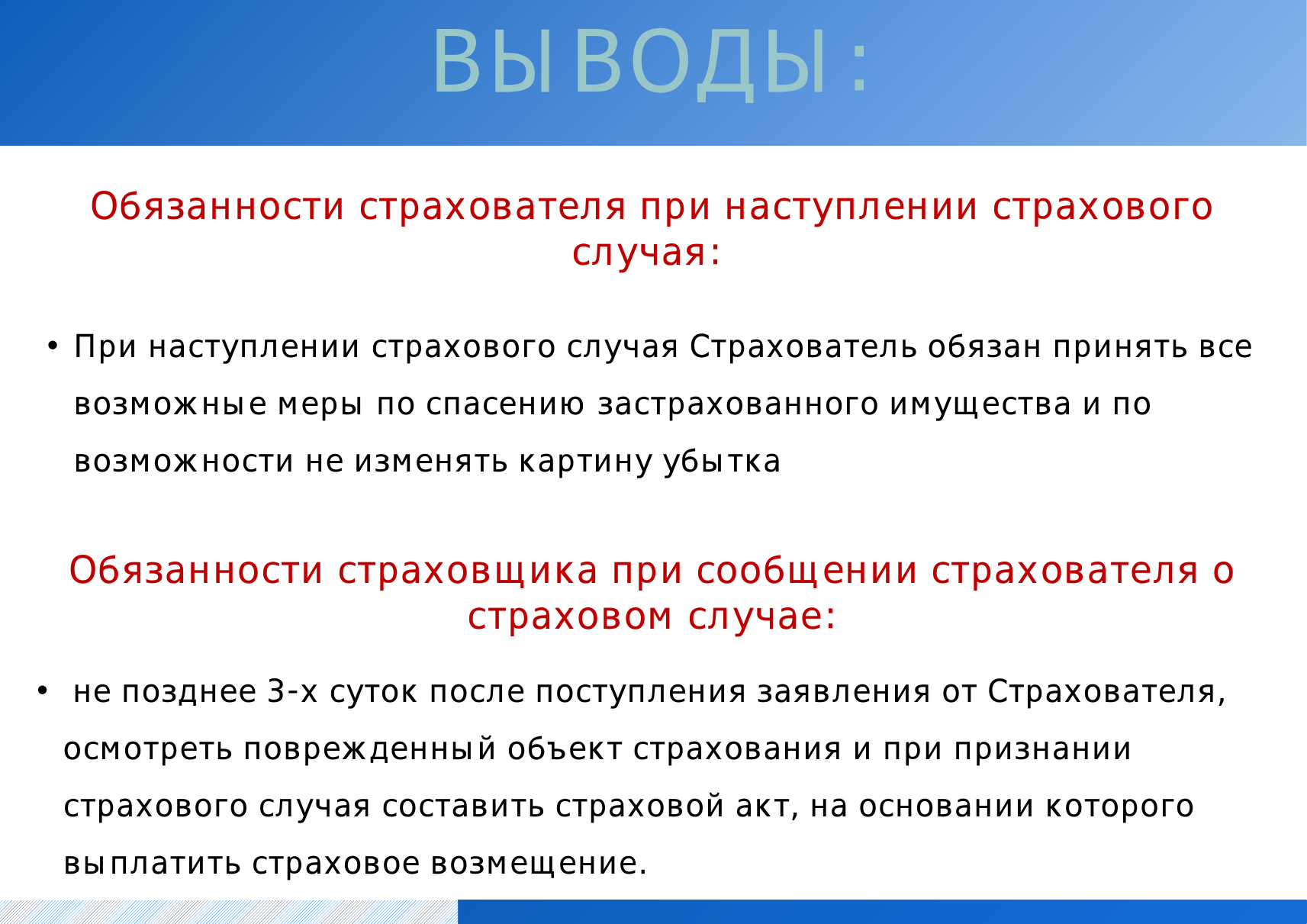

Выводы:
Обязанности страхователя при наступлении страхового случая:
При наступлении страхового случая Страхователь обязан принять все возможные меры по спасению застрахованного имущества и по возможности не изменять картину убытка
Обязанности страховщика при сообщении страхователя о страховом случае:
 не позднее 3-х суток после поступления заявления от Страхователя, осмотреть поврежденный объект страхования и при признании страхового случая составить страховой акт, на основании которого выплатить страховое возмещение.